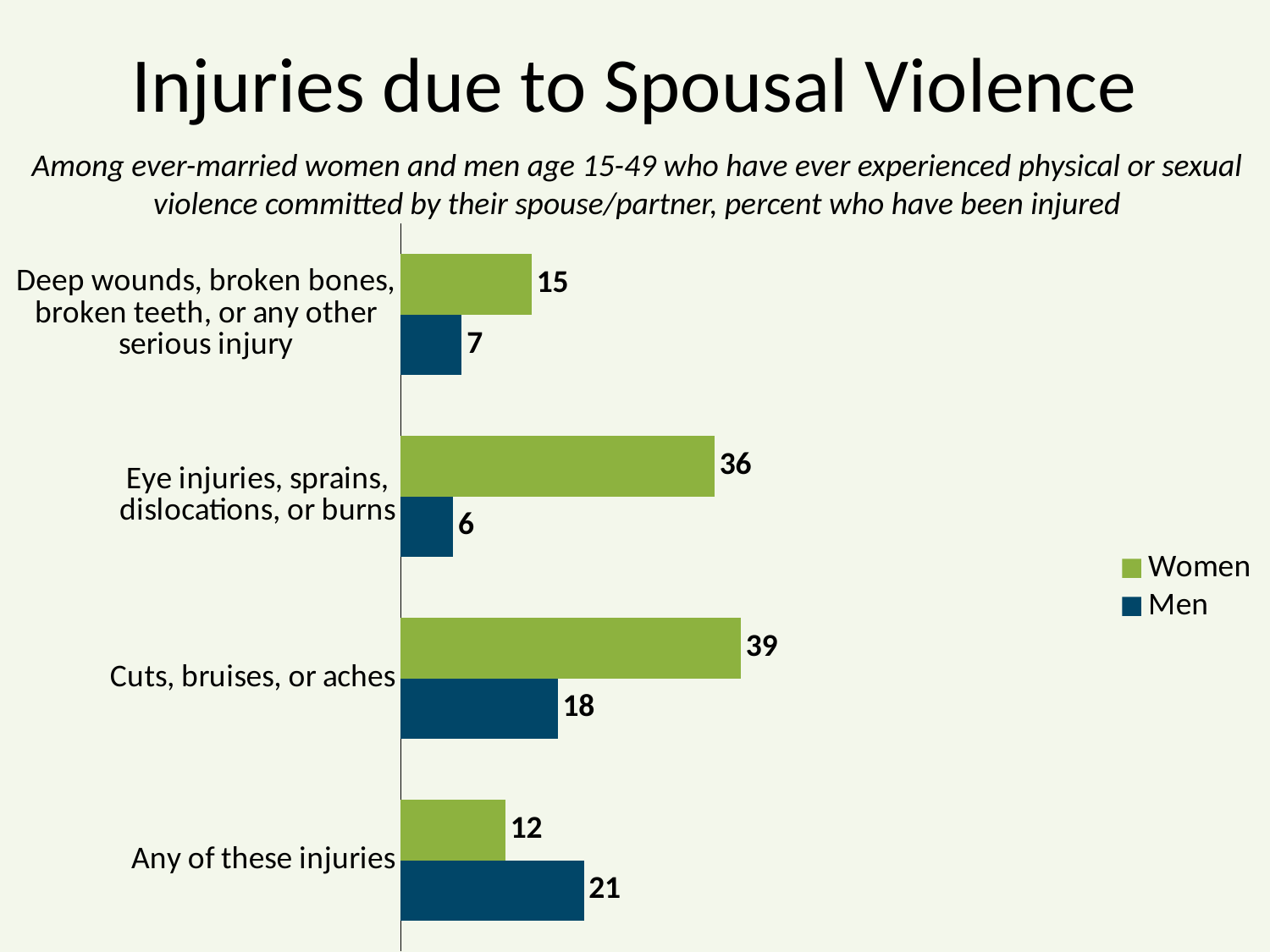

# Injuries due to Spousal Violence
Among ever-married women and men age 15-49 who have ever experienced physical or sexual violence committed by their spouse/partner, percent who have been injured

### Chart

| Category | Men | Women |
|---|---|---|
| Any of these injuries | 21.0 | 12.0 |
| Cuts, bruises, or aches | 18.0 | 39.0 |
| Eye injuries, sprains, dislocations, or burns | 6.0 | 36.0 |
| Deep wounds, broken bones, broken teeth, or any other serious injury | 7.0 | 15.0 |